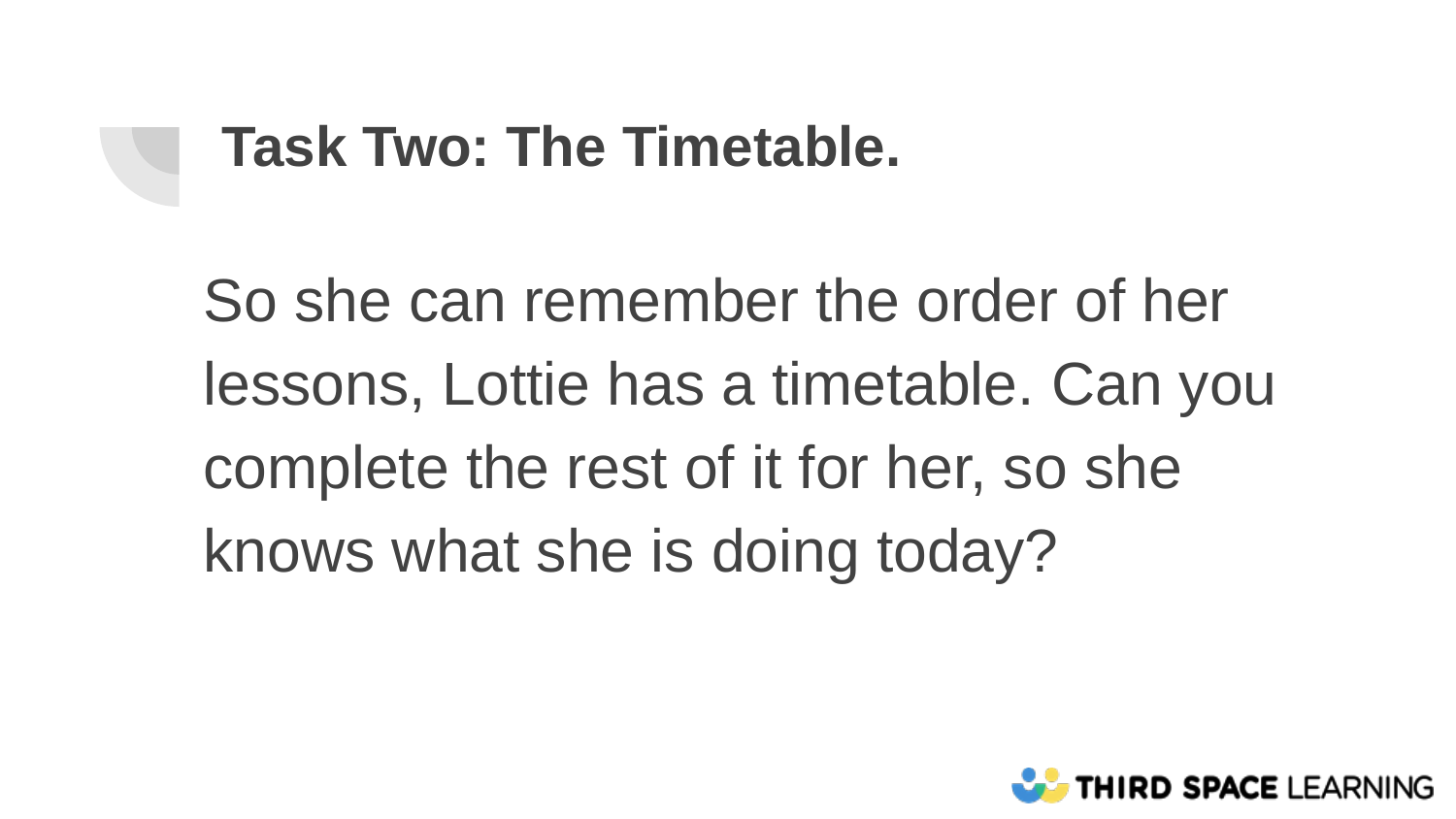

# Task Two: The Timetable.
So she can remember the order of her lessons, Lottie has a timetable. Can you complete the rest of it for her, so she knows what she is doing today?